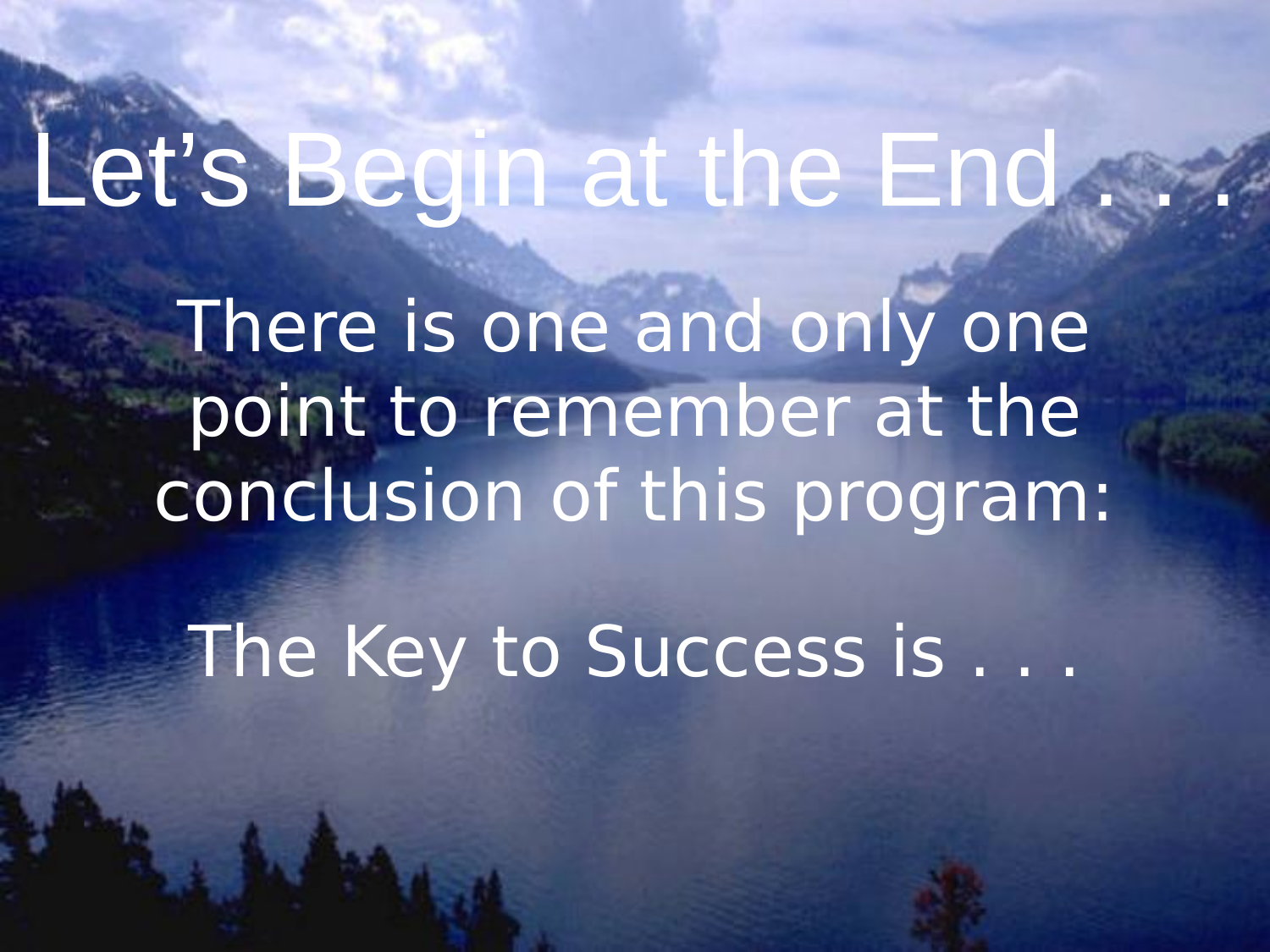

# Let’s Begin at the End . . .
There is one and only one point to remember at the conclusion of this program:
The Key to Success is . . .